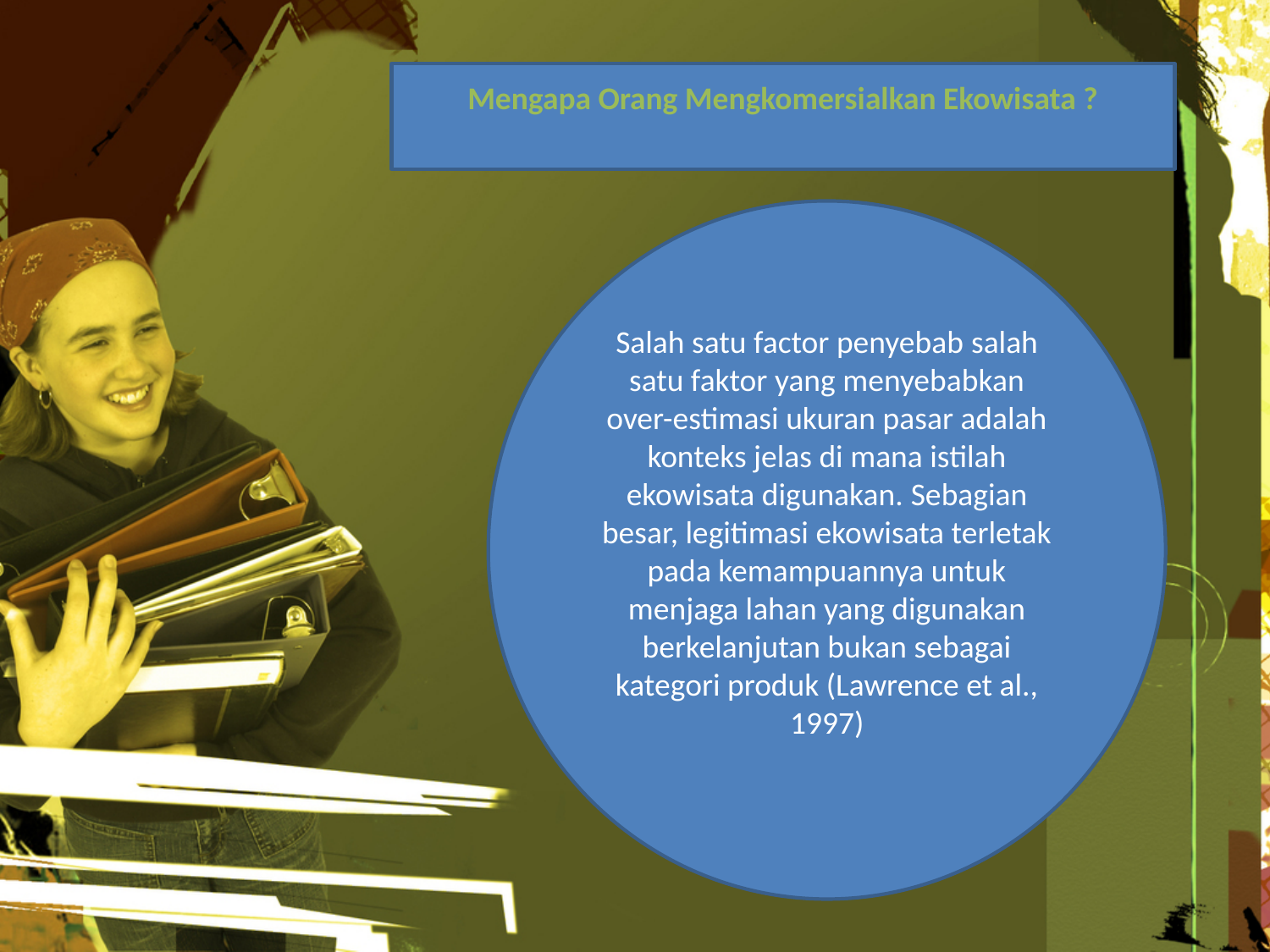

Mengapa Orang Mengkomersialkan Ekowisata ?
Salah satu factor penyebab salah satu faktor yang menyebabkan over-estimasi ukuran pasar adalah konteks jelas di mana istilah ekowisata digunakan. Sebagian besar, legitimasi ekowisata terletak pada kemampuannya untuk menjaga lahan yang digunakan berkelanjutan bukan sebagai kategori produk (Lawrence et al., 1997)